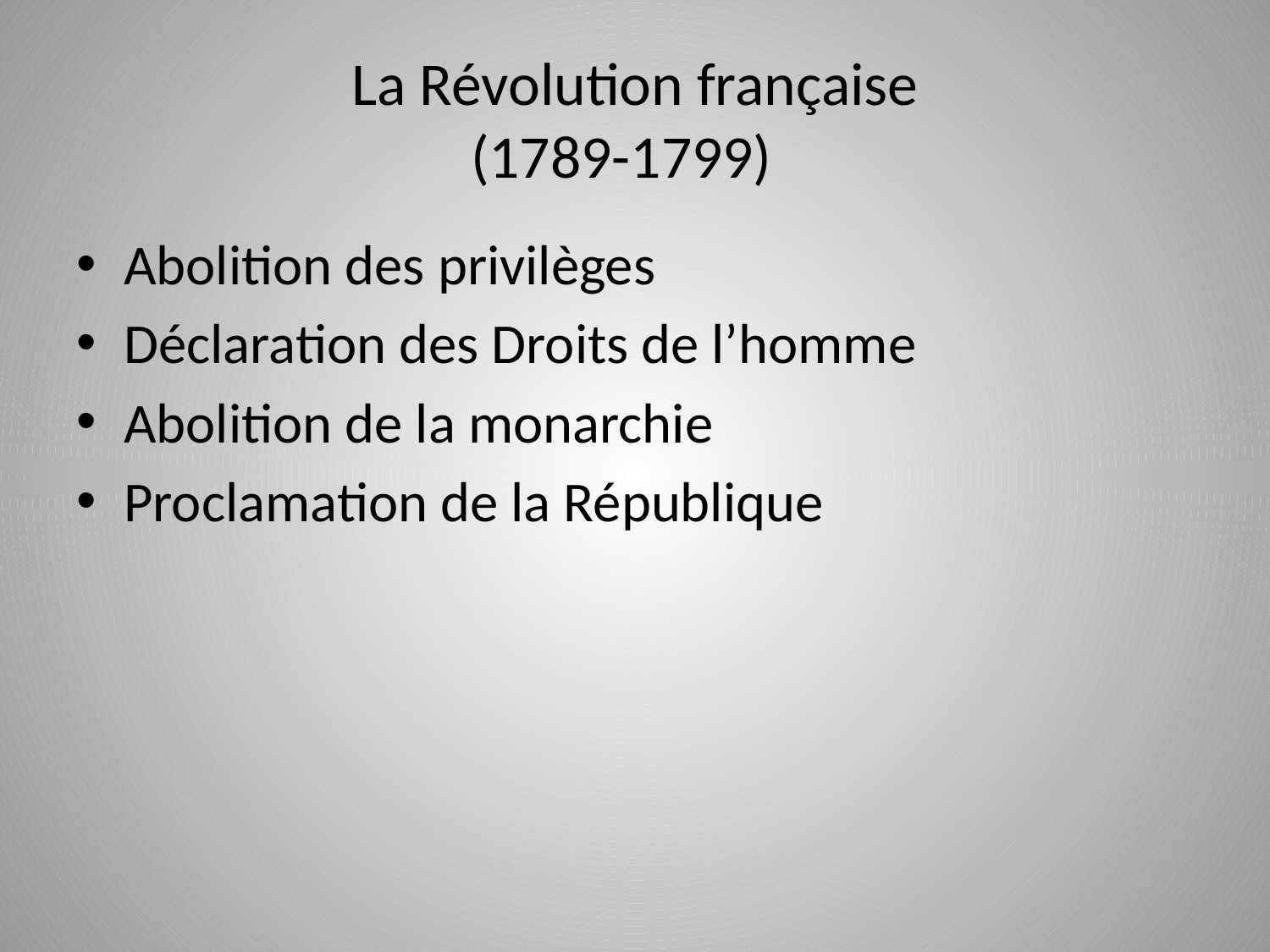

# La Révolution française (1789-1799)
Abolition des privilèges
Déclaration des Droits de l’homme
Abolition de la monarchie
Proclamation de la République